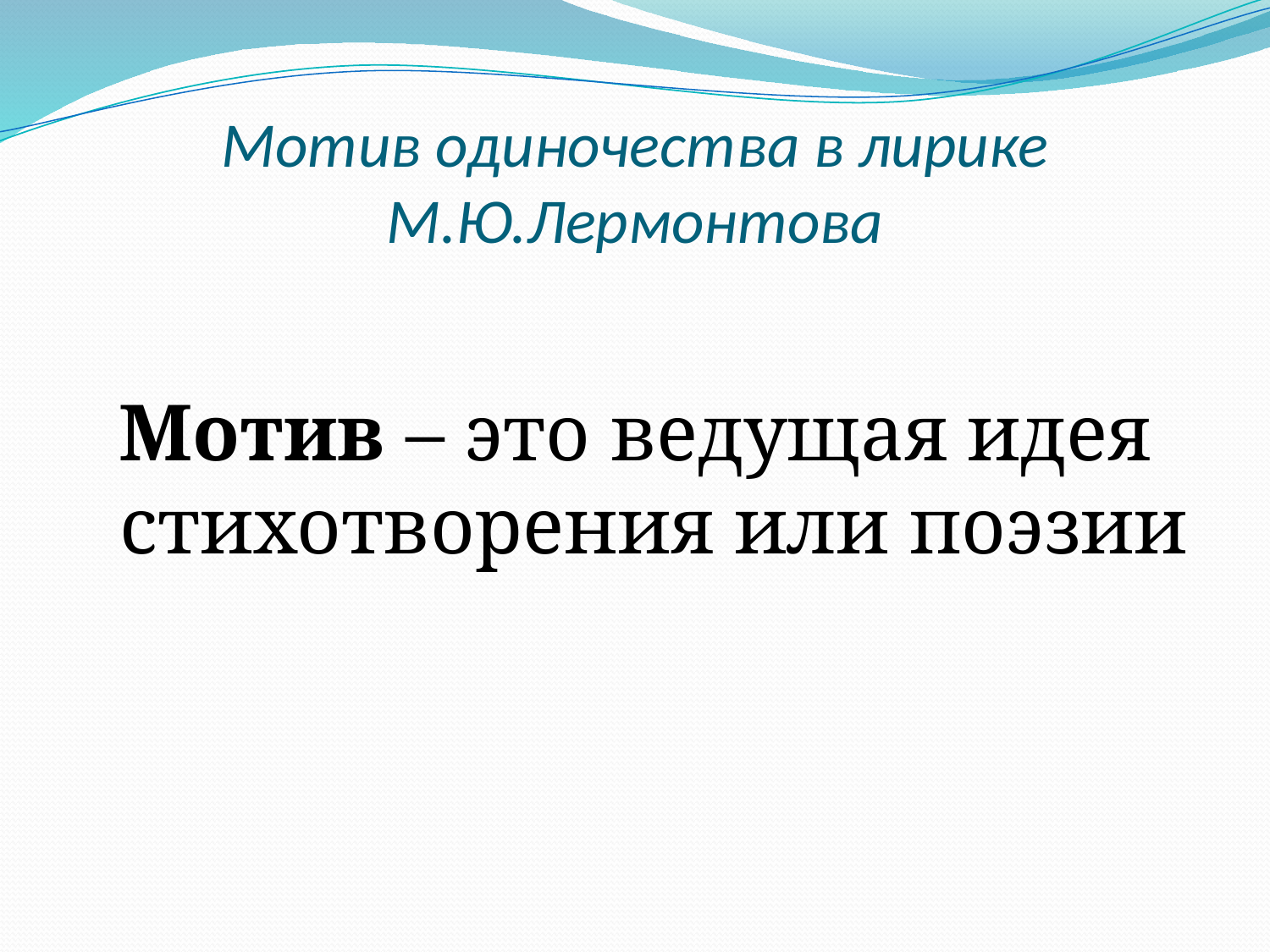

# Мотив одиночества в лирике М.Ю.Лермонтова

Мотив – это ведущая идея стихотворения или поэзии